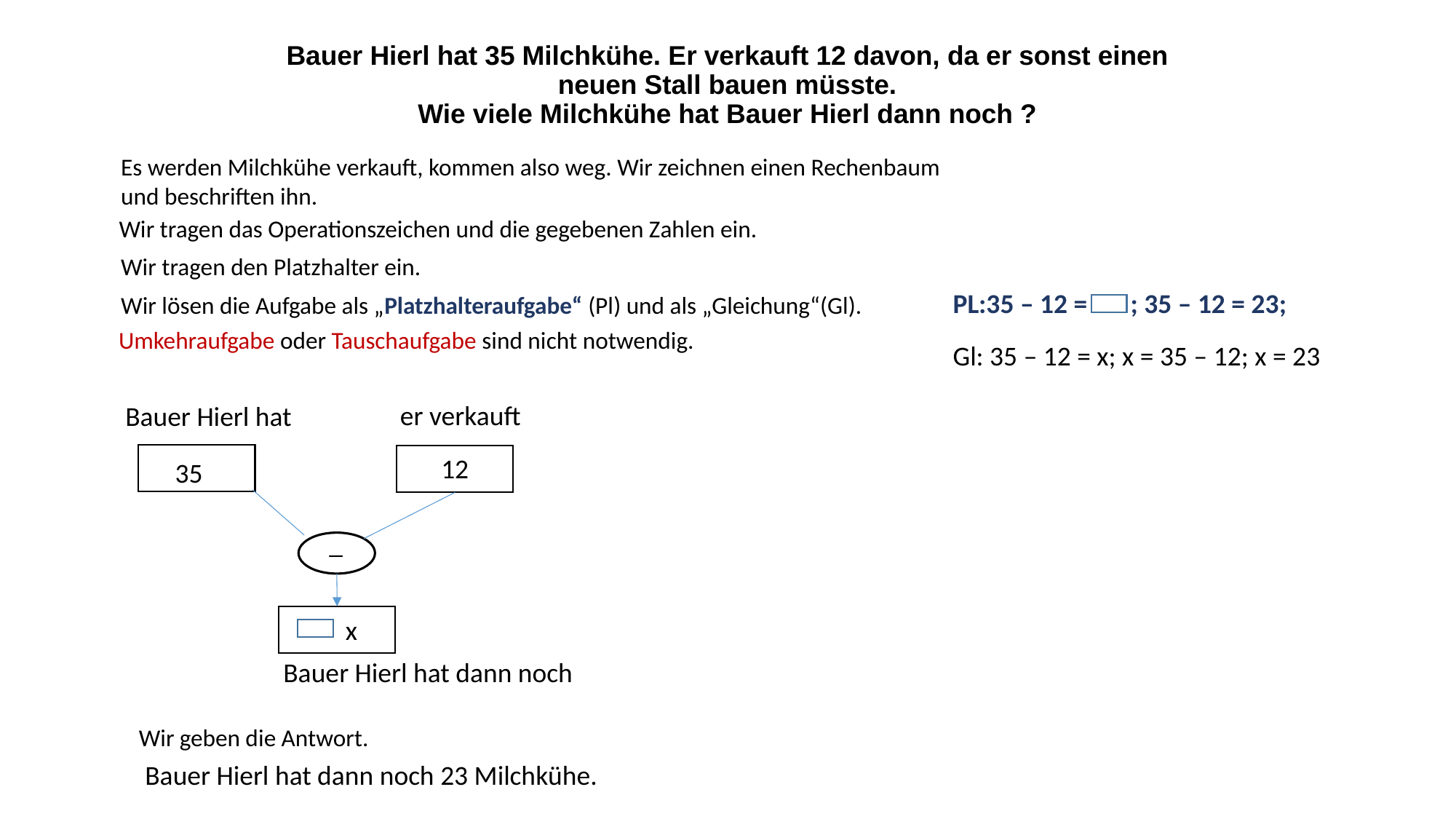

# Bauer Hierl hat 35 Milchkühe. Er verkauft 12 davon, da er sonst einen neuen Stall bauen müsste. Wie viele Milchkühe hat Bauer Hierl dann noch ?
Es werden Milchkühe verkauft, kommen also weg. Wir zeichnen einen Rechenbaum und beschriften ihn.
Wir tragen das Operationszeichen und die gegebenen Zahlen ein.
Wir tragen den Platzhalter ein.
PL:35 – 12 =       ; 35 – 12 = 23;
Wir lösen die Aufgabe als „Platzhalteraufgabe“ (Pl) und als „Gleichung“(Gl).

Umkehraufgabe oder Tauschaufgabe sind nicht notwendig.
Gl: 35 – 12 = x; x = 35 – 12; x = 23

er verkauft
 Bauer Hierl hat

12
35
_

x

  Bauer Hierl hat dann noch
Wir geben die Antwort.
 Bauer Hierl hat dann noch 23 Milchkühe.